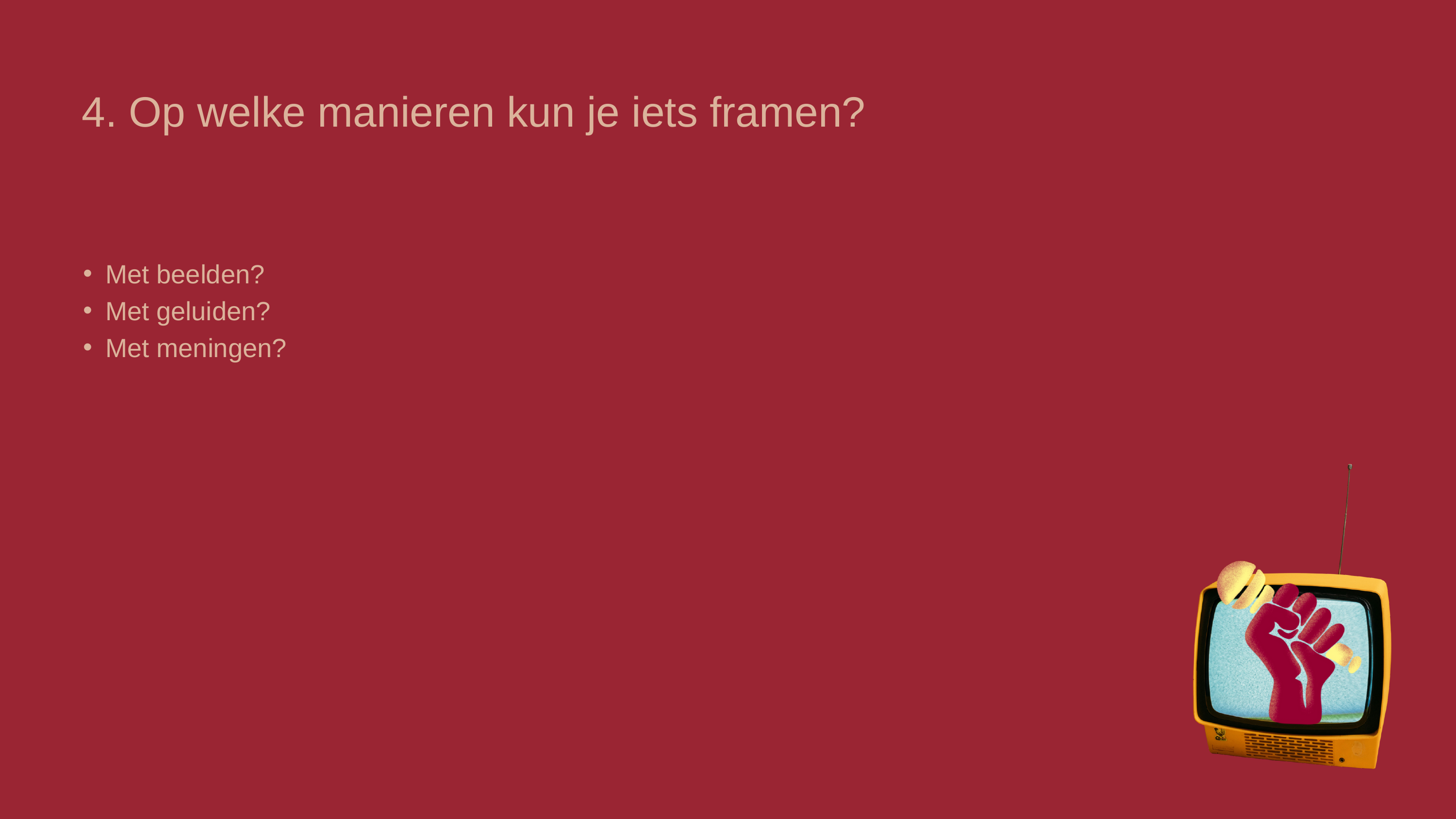

4. Op welke manieren kun je iets framen?

Met beelden?
Met geluiden?
Met meningen?